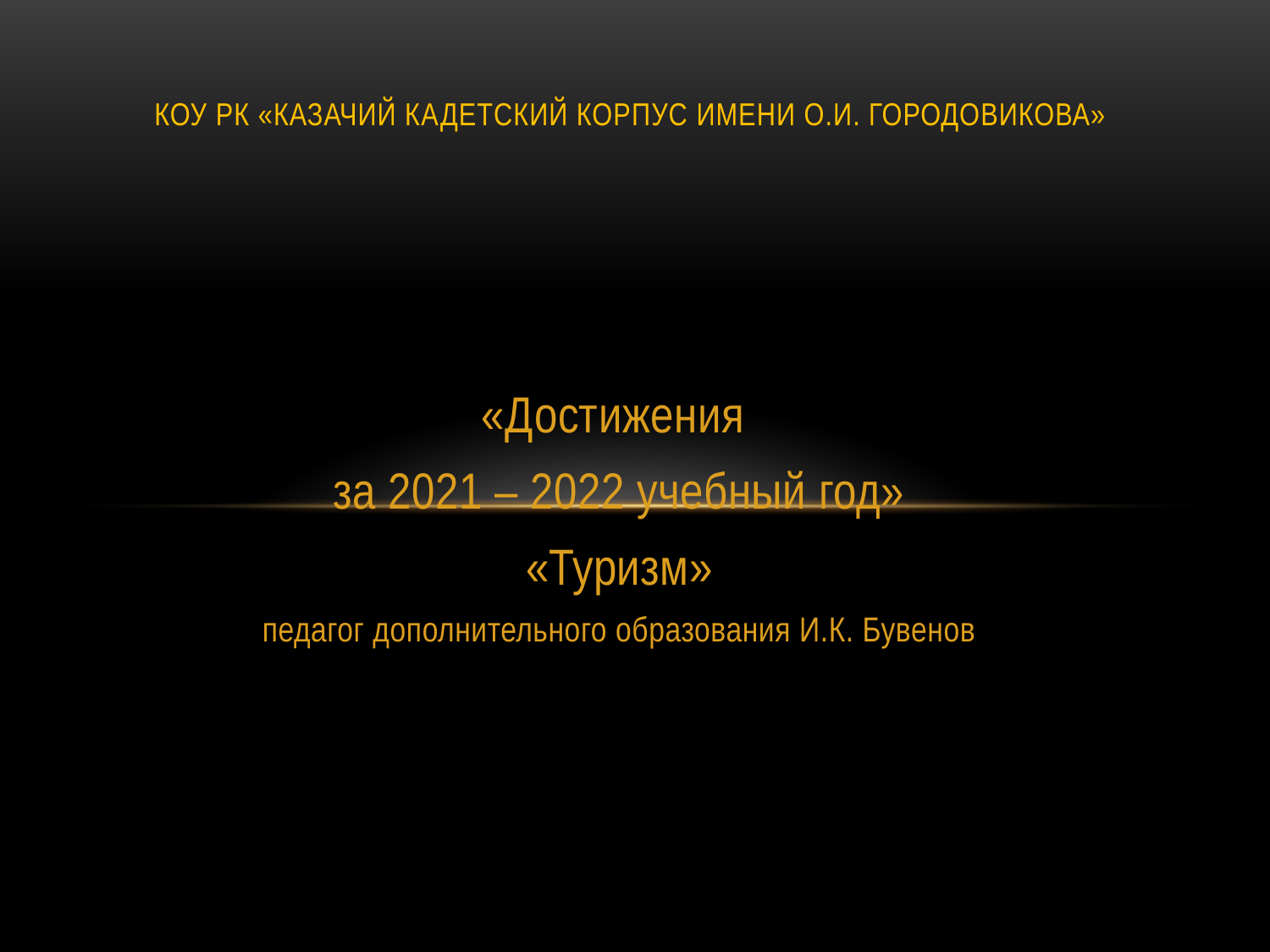

# КОУ РК «Казачий кадетский корпус имени О.И. Городовикова»
«Достижения
за 2021 – 2022 учебный год»
«Туризм»
педагог дополнительного образования И.К. Бувенов